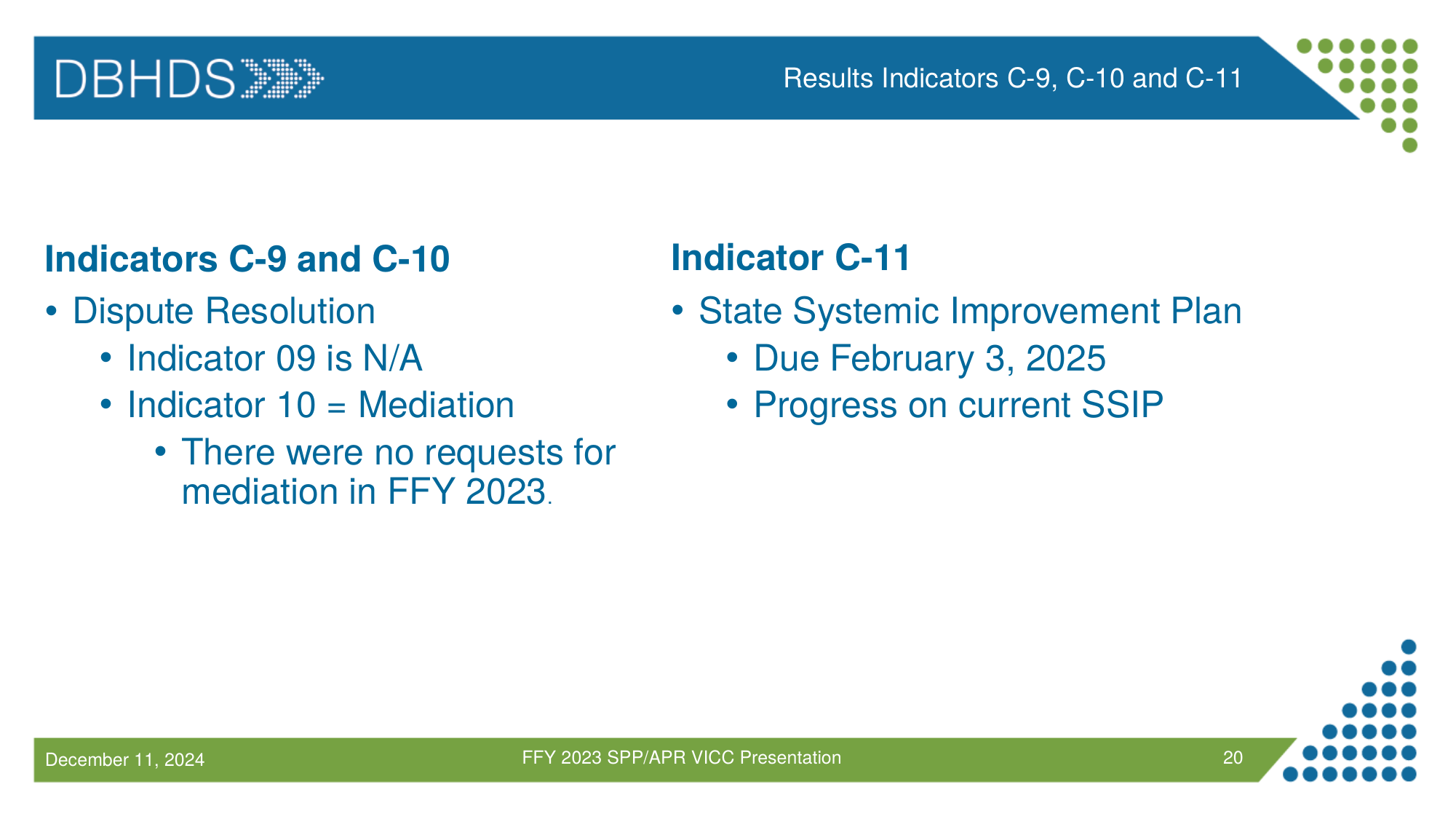

Results Indicators C-9, C-10 and C-11
Indicator C-11
Indicators C-9 and C-10
State Systemic Improvement Plan
Due February 3, 2025
Progress on current SSIP
Dispute Resolution
Indicator 09 is N/A
Indicator 10 = Mediation
There were no requests for mediation in FFY 2023.

FFY 2023 SPP/APR VICC Presentation
20
December 11, 2024